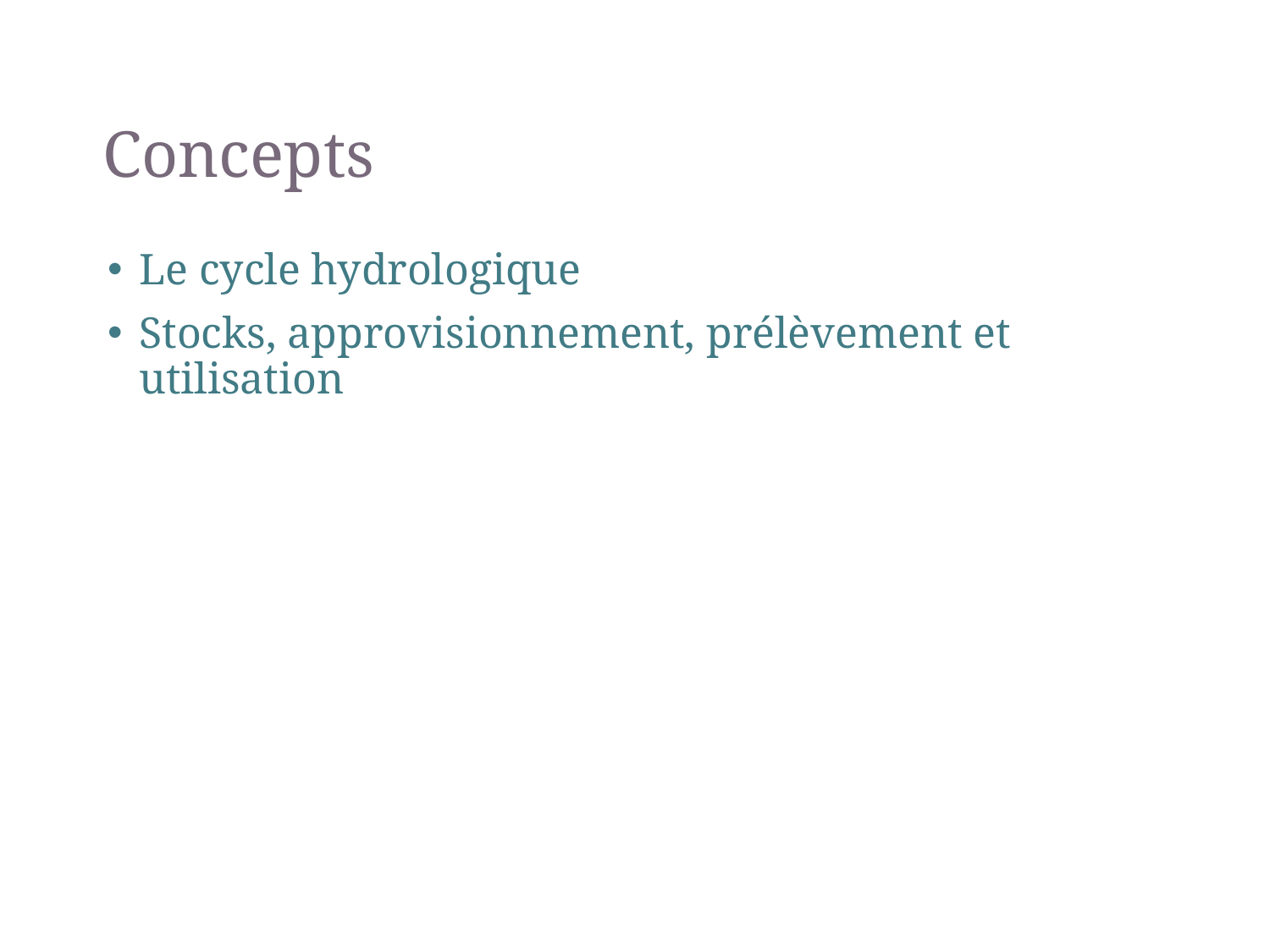

# Concepts
Le cycle hydrologique
Stocks, approvisionnement, prélèvement et utilisation

14
SEEA-CF - Water accounts